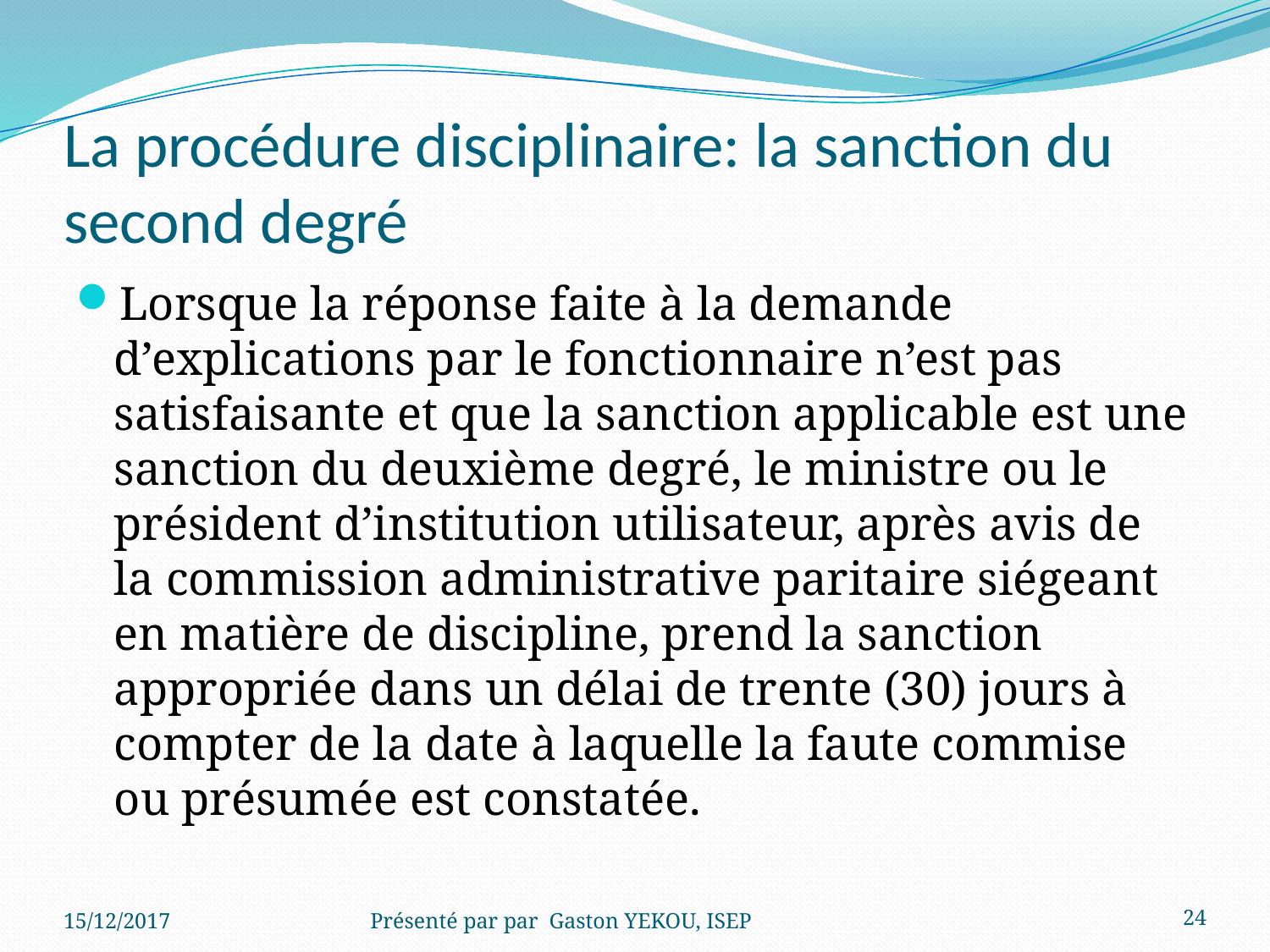

# La procédure disciplinaire: la sanction du second degré
Lorsque la réponse faite à la demande d’explications par le fonctionnaire n’est pas satisfaisante et que la sanction applicable est une sanction du deuxième degré, le ministre ou le président d’institution utilisateur, après avis de la commission administrative paritaire siégeant en matière de discipline, prend la sanction appropriée dans un délai de trente (30) jours à compter de la date à laquelle la faute commise ou présumée est constatée.

15/12/2017
Présenté par par  Gaston YEKOU, ISEP
24